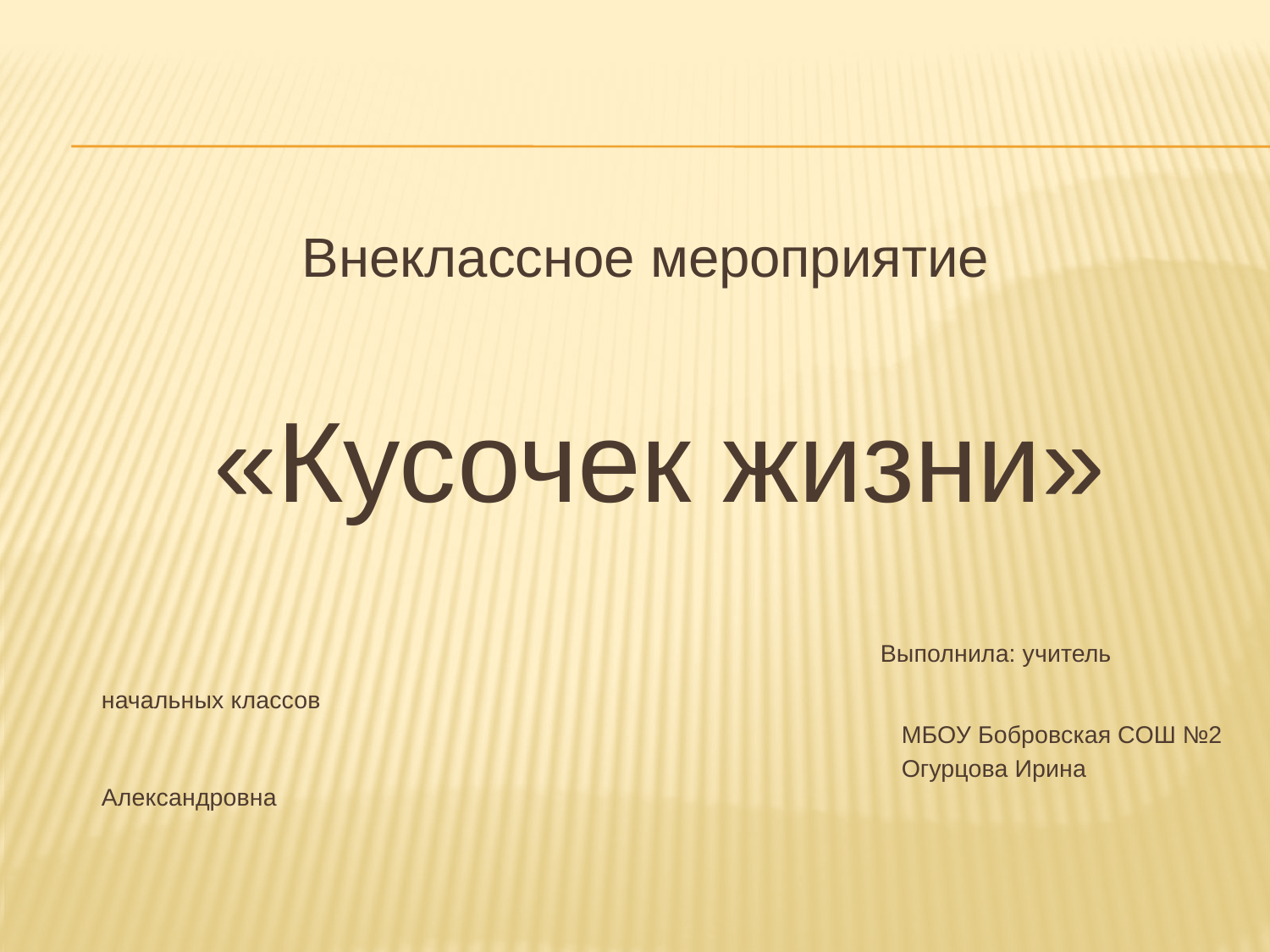

Внеклассное мероприятие

     «Кусочек жизни»
                          Выполнила: учитель начальных классов
                                                                                                                             МБОУ Бобровская СОШ №2
                                                                                                                             Огурцова Ирина Александровна